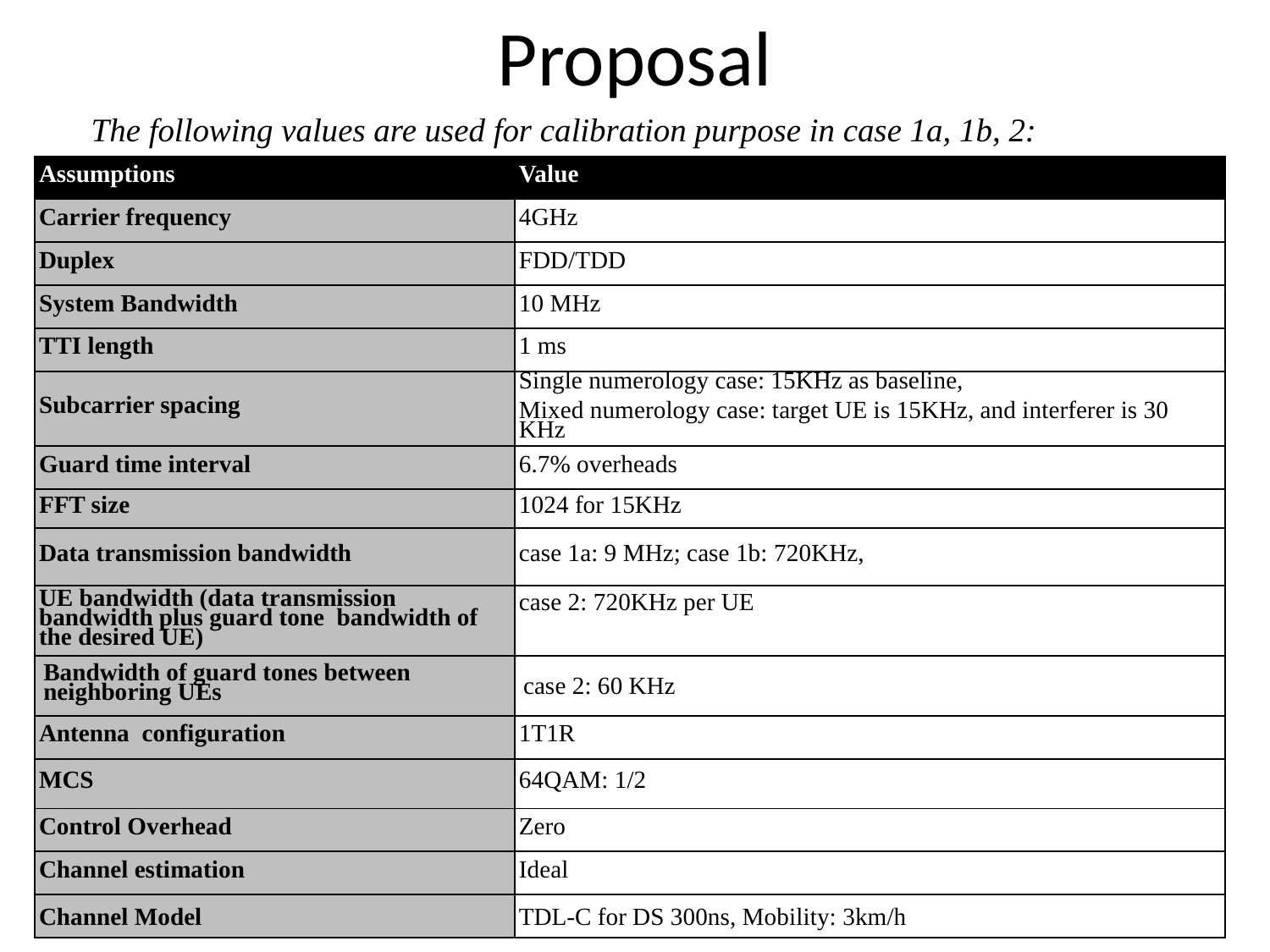

Proposal
The following values are used for calibration purpose in case 1a, 1b, 2:
| Assumptions | Value |
| --- | --- |
| Carrier frequency | 4GHz |
| Duplex | FDD/TDD |
| System Bandwidth | 10 MHz |
| TTI length | 1 ms |
| Subcarrier spacing | Single numerology case: 15KHz as baseline, Mixed numerology case: target UE is 15KHz, and interferer is 30 KHz |
| Guard time interval | 6.7% overheads |
| FFT size | 1024 for 15KHz |
| Data transmission bandwidth | case 1a: 9 MHz; case 1b: 720KHz, |
| UE bandwidth (data transmission bandwidth plus guard tone bandwidth of the desired UE) | case 2: 720KHz per UE |
| Bandwidth of guard tones between neighboring UEs | case 2: 60 KHz |
| Antenna configuration | 1T1R |
| MCS | 64QAM: 1/2 |
| Control Overhead | Zero |
| Channel estimation | Ideal |
| Channel Model | TDL-C for DS 300ns, Mobility: 3km/h |